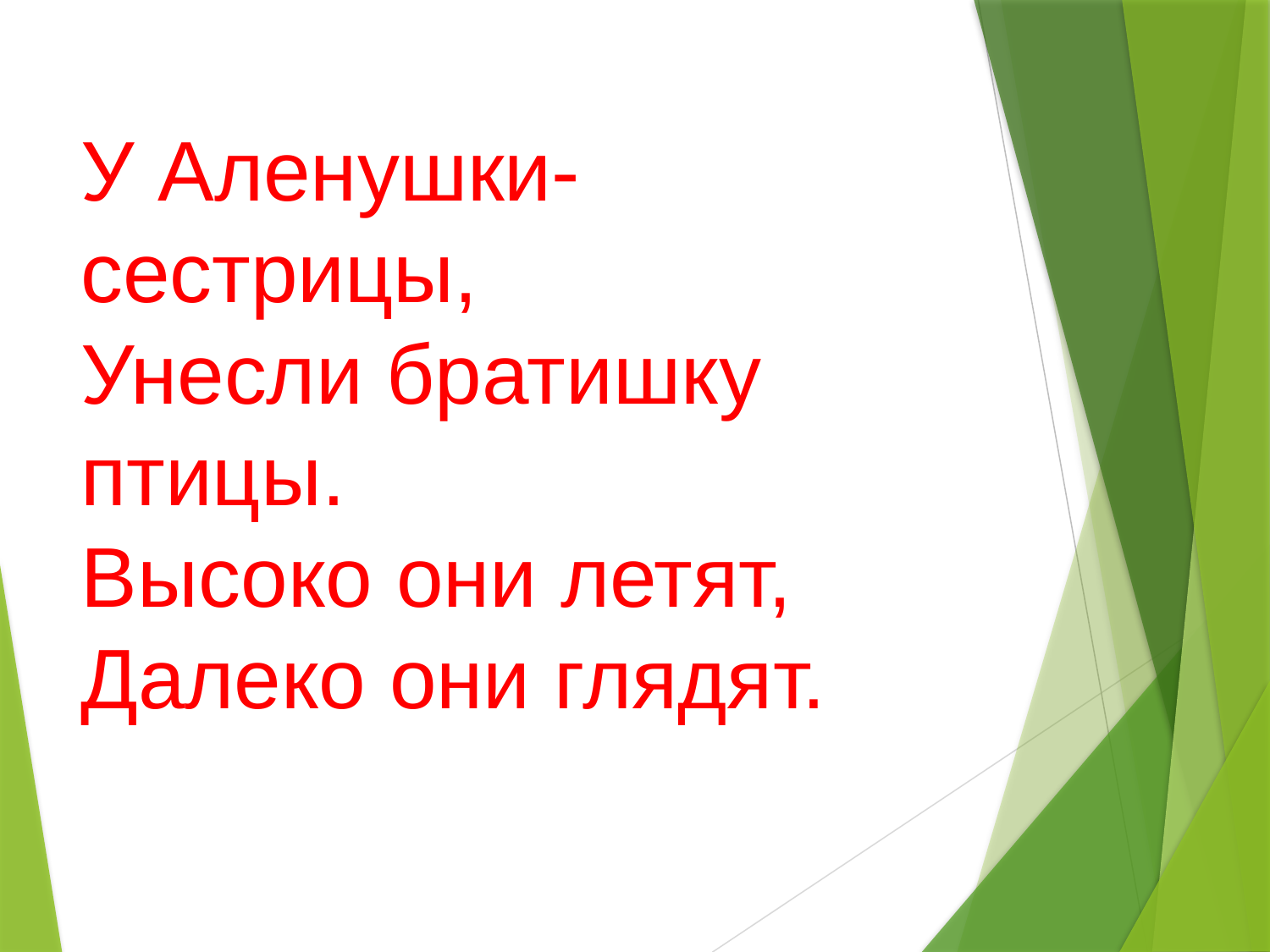

У Аленушки-сестрицы,
Унесли братишку птицы.
Высоко они летят,
Далеко они глядят.